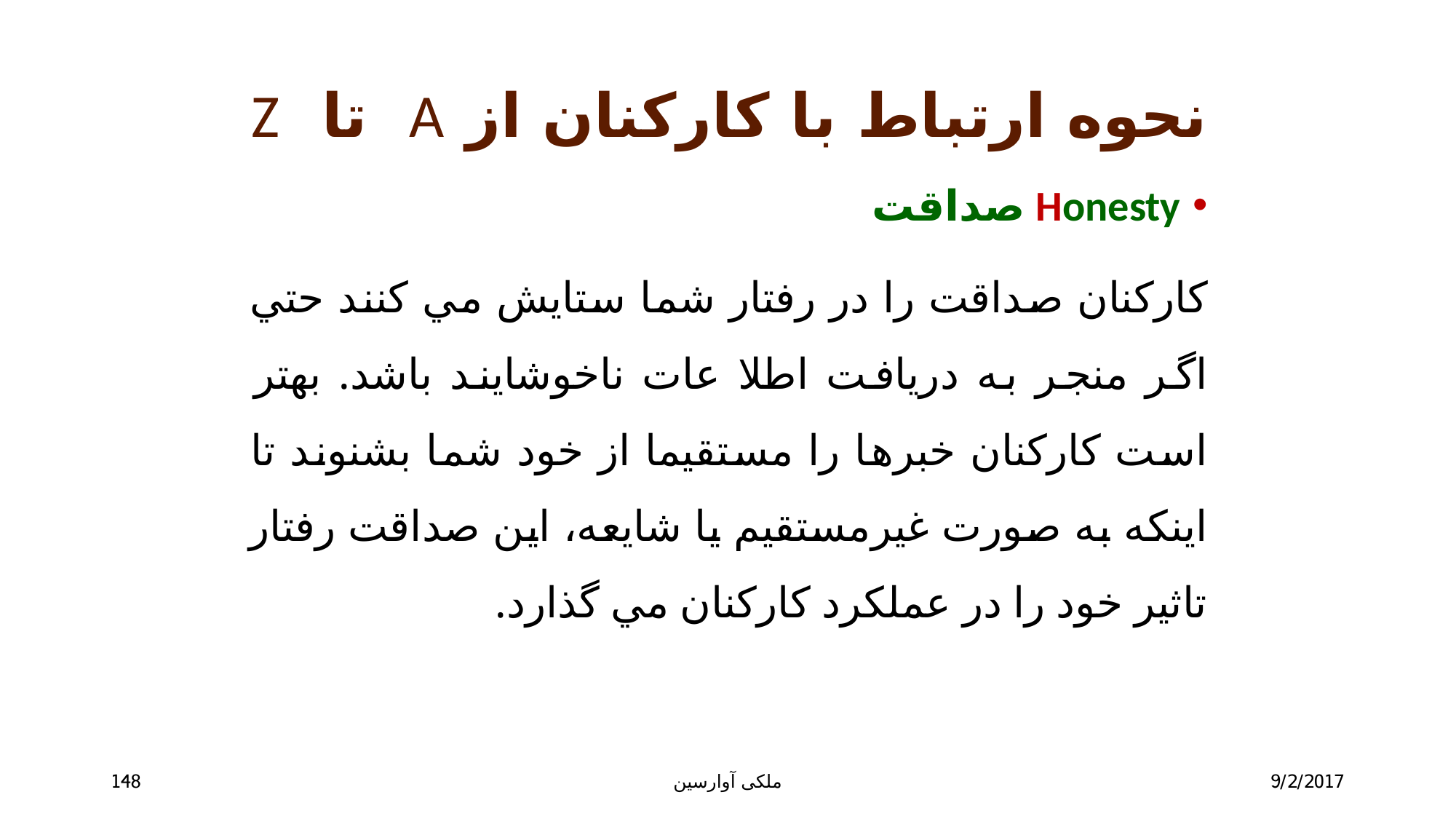

# نحوه ارتباط با کارکنان از A  تا  Z
Honesty صداقت
کارکنان صداقت را در رفتار شما ستايش مي کنند حتي اگر منجر به دريافت اطلا عات ناخوشايند باشد. بهتر است کارکنان خبرها را مستقيما از خود شما بشنوند تا اينکه به صورت غيرمستقيم يا شايعه، اين صداقت رفتار تاثير خود را در عملکرد کارکنان مي گذارد.

148
ملکی آوارسین
9/2/2017